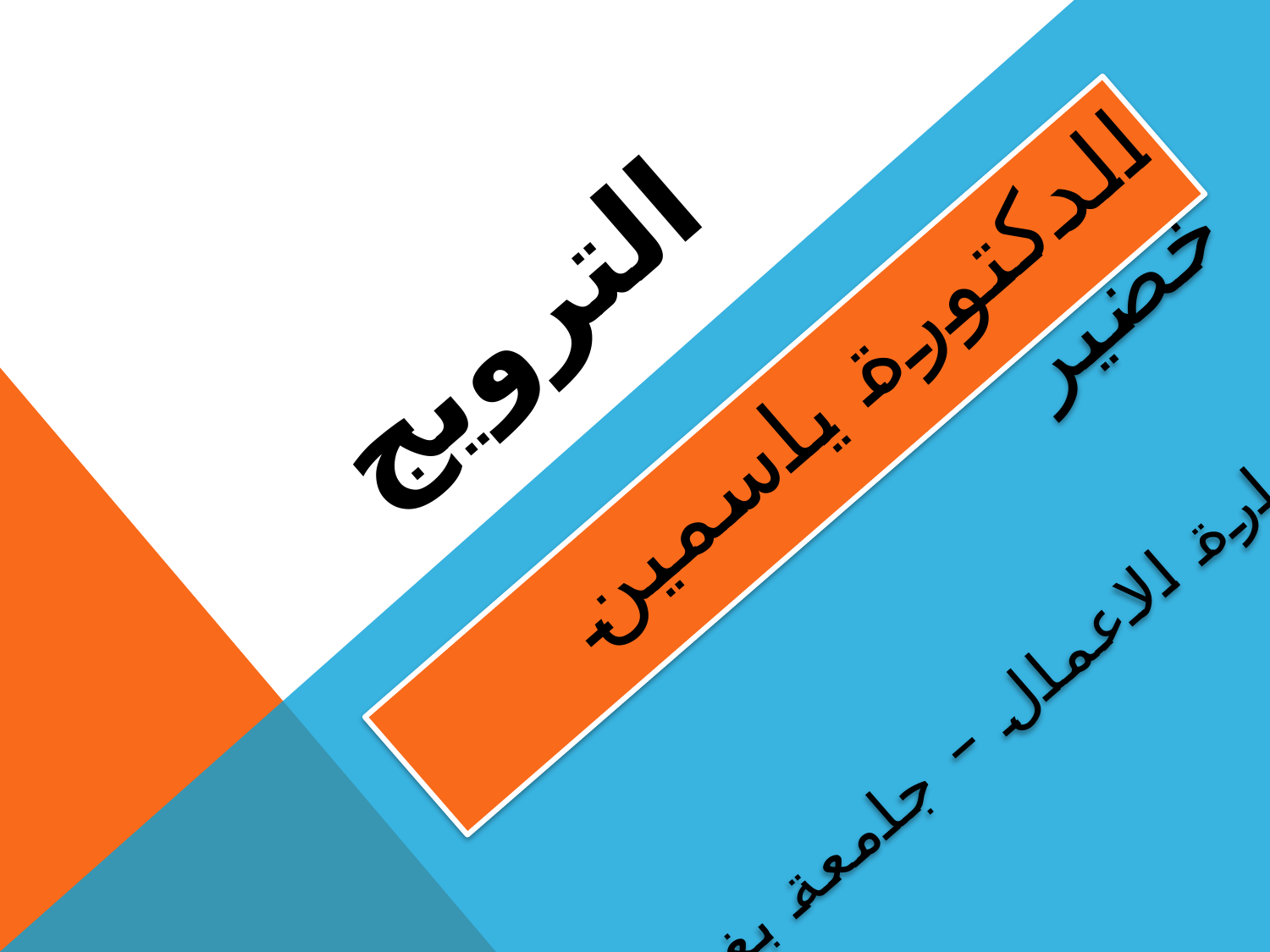

# الترويج
الدكتورة ياسمين خضير

   ادارة الاعمال – جامعة بغداد